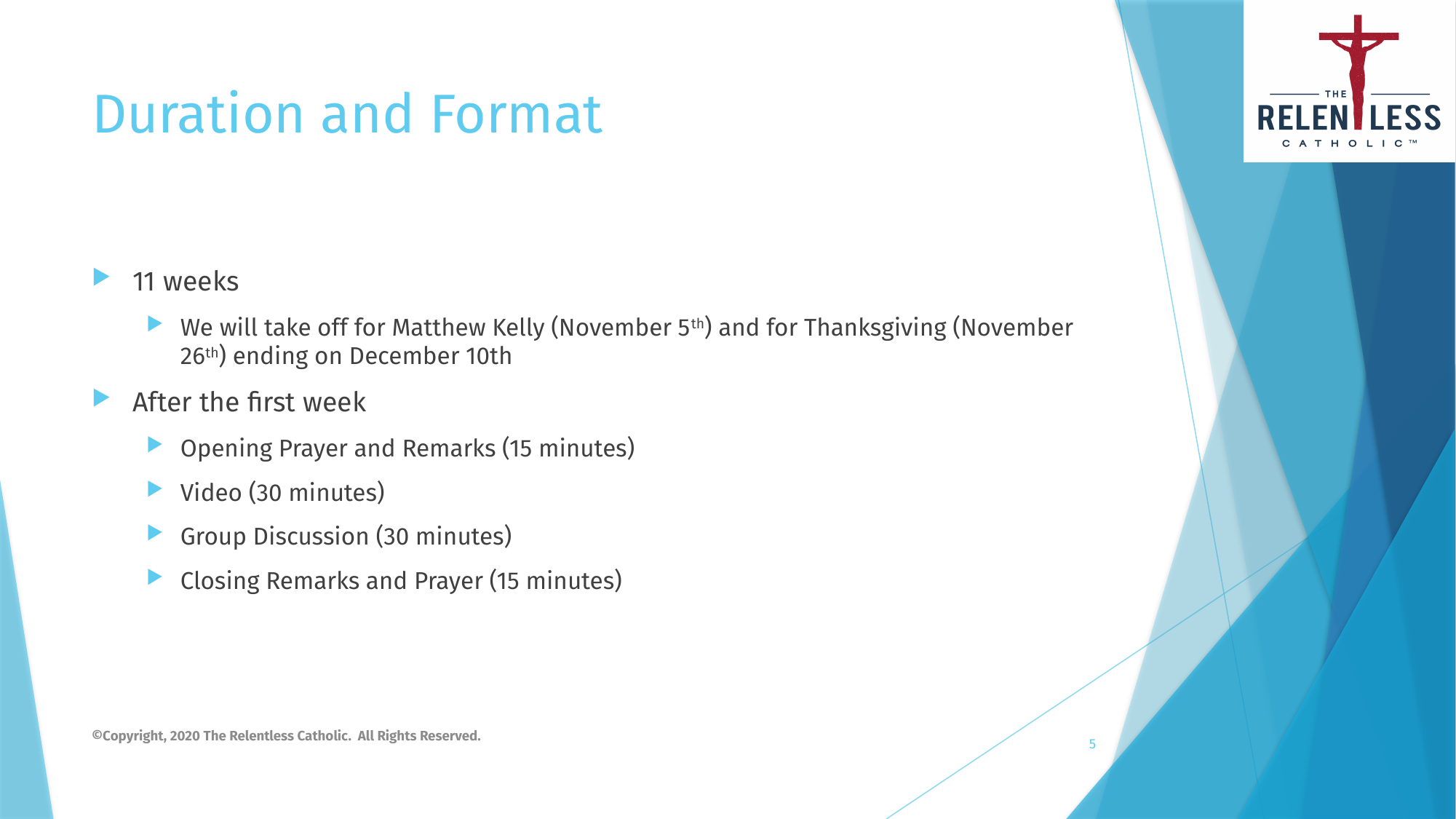

# Duration and Format
11 weeks
We will take off for Matthew Kelly (November 5th) and for Thanksgiving (November 26th) ending on December 10th
After the first week
Opening Prayer and Remarks (15 minutes)
Video (30 minutes)
Group Discussion (30 minutes)
Closing Remarks and Prayer (15 minutes)
©Copyright, 2020 The Relentless Catholic.  All Rights Reserved.

5